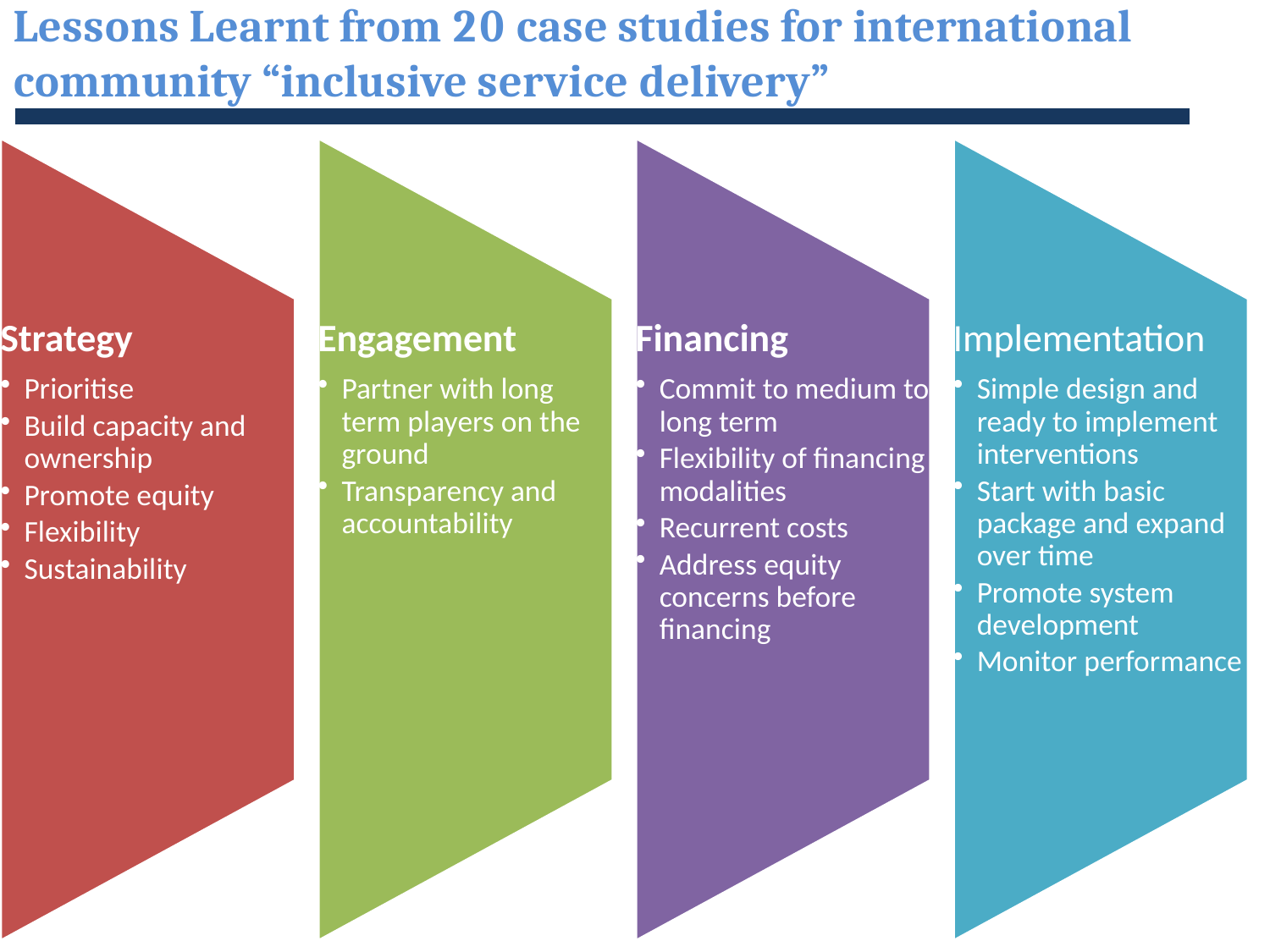

Lessons Learnt from 20 case studies for international community “inclusive service delivery”
Strategy
Prioritise
Build capacity and ownership
Promote equity
Flexibility
Sustainability
Engagement
Partner with long term players on the ground
Transparency and accountability

Financing
Commit to medium to long term
Flexibility of financing modalities
Recurrent costs
Address equity concerns before financing
Implementation
Simple design and ready to implement interventions
Start with basic package and expand over time
Promote system development
Monitor performance